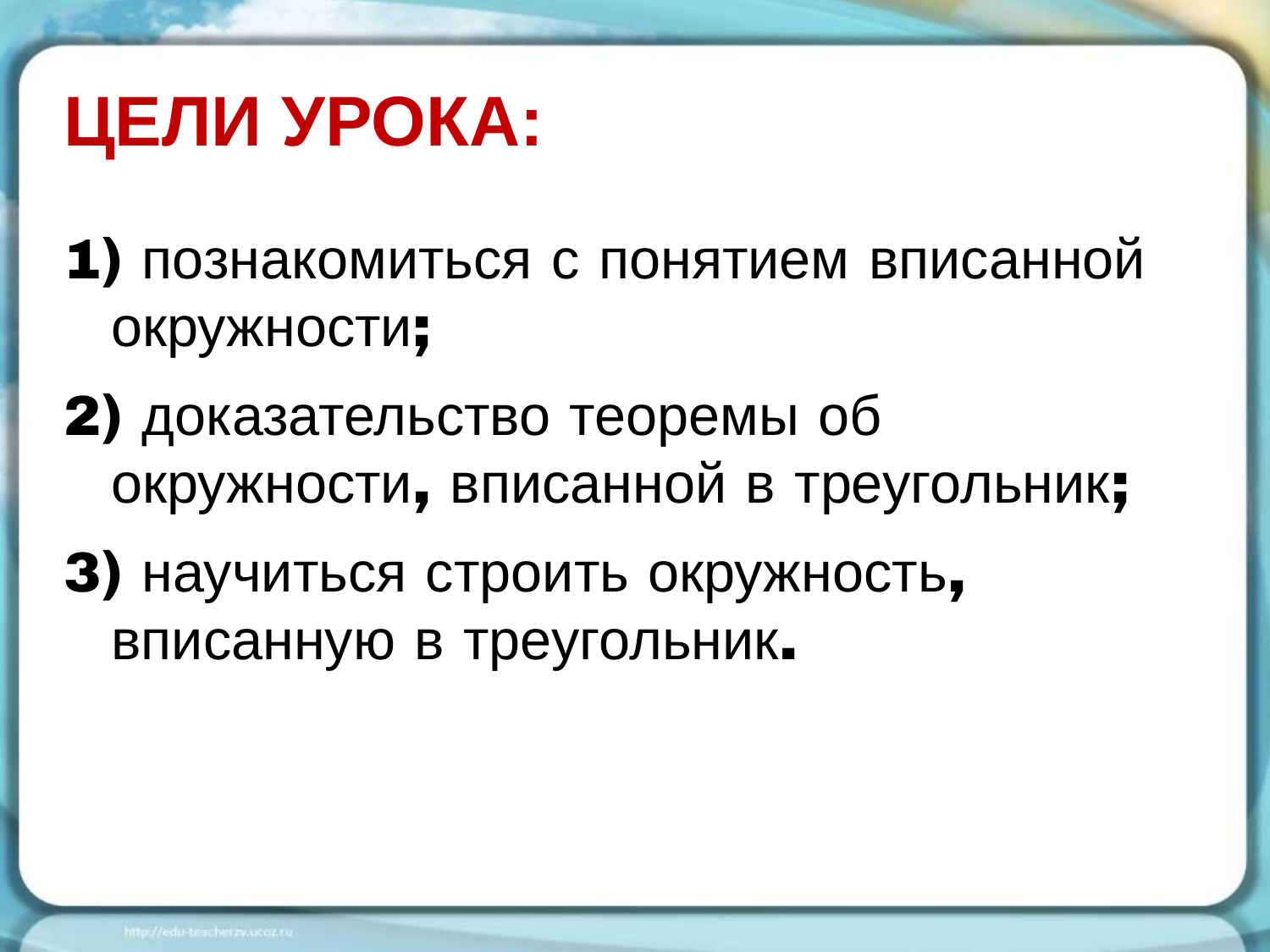

# ЦЕЛИ УРОКА:
 познакомиться с понятием вписанной окружности;
 доказательство теоремы об окружности, вписанной в треугольник;
 научиться строить окружность, вписанную в треугольник.